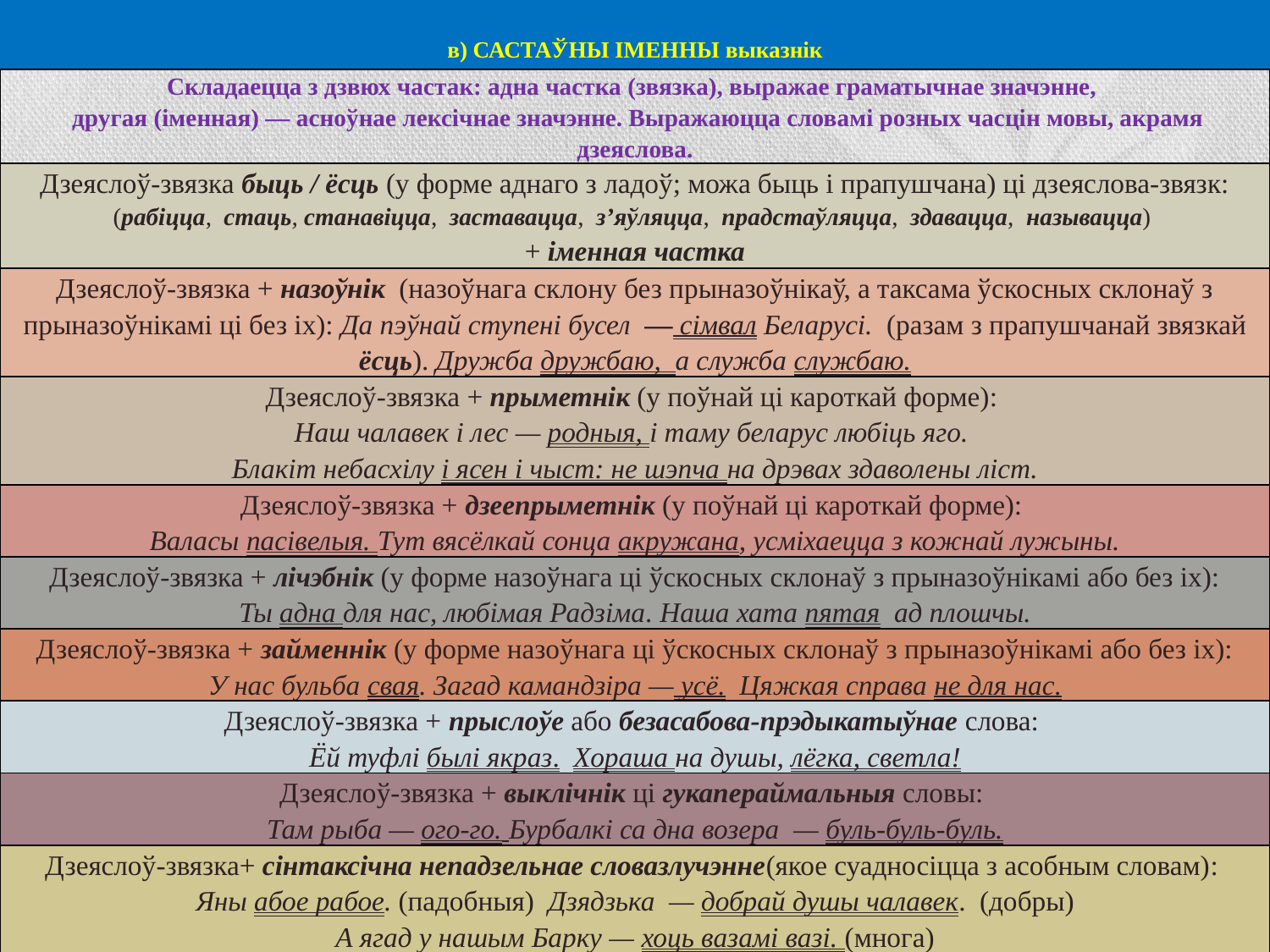

# в) САСТАЎНЫ ІМЕННЫ выказнік
| Складаецца з дзвюх частак: адна частка (звязка), выражае граматычнае значэнне, другая (іменная) — асноўнае лексічнае значэнне. Выражаюцца словамі розных часцін мовы, акрамя дзеяслова. |
| --- |
| Дзеяслоў-звязка быць / ёсць (у форме аднаго з ладоў; можа быць і прапушчана) ці дзеяслова-звязк: (рабіцца, стаць, станавіцца, заставацца, з’яўляцца, прадстаўляцца, здавацца, называцца) + іменная частка |
| Дзеяслоў-звязка + назоўнік (назоўнага склону без прыназоўнікаў, а таксама ўскосных склонаў з прыназоўнікамі ці без іх): Да пэўнай ступені бусел — сімвал Беларусі. (разам з прапушчанай звязкай ёсць). Дружба дружбаю, а служба службаю. |
| Дзеяслоў-звязка + прыметнік (у поўнай ці кароткай форме): Наш чалавек і лес — родныя, і таму беларус любіць яго. Блакіт небасхілу і ясен і чыст: не шэпча на дрэвах здаволены ліст. |
| Дзеяслоў-звязка + дзеепрыметнік (у поўнай ці кароткай форме): Валасы пасівелыя. Тут вясёлкай сонца акружана, усміхаецца з кожнай лужыны. |
| Дзеяслоў-звязка + лічэбнік (у форме назоўнага ці ўскосных склонаў з прыназоўнікамі або без іх): Ты адна для нас, любімая Радзіма. Наша хата пятая ад плошчы. |
| Дзеяслоў-звязка + займеннік (у форме назоўнага ці ўскосных склонаў з прыназоўнікамі або без іх): У нас бульба свая. Загад камандзіра — усё. Цяжкая справа не для нас. |
| Дзеяслоў-звязка + прыслоўе або безасабова-прэдыкатыўнае слова: Ёй туфлі былі якраз. Хораша на душы, лёгка, светла! |
| Дзеяслоў-звязка + выклічнік ці гукапераймальныя словы: Там рыба — ого-го. Бурбалкі са дна возера — буль-буль-буль. |
| Дзеяслоў-звязка+ сінтаксічна непадзельнае словазлучэнне(якое суадносіцца з асобным словам): Яны абое рабое. (падобныя) Дзядзька — добрай душы чалавек. (добры) А ягад у нашым Барку — хоць вазамі вазі. (многа) |